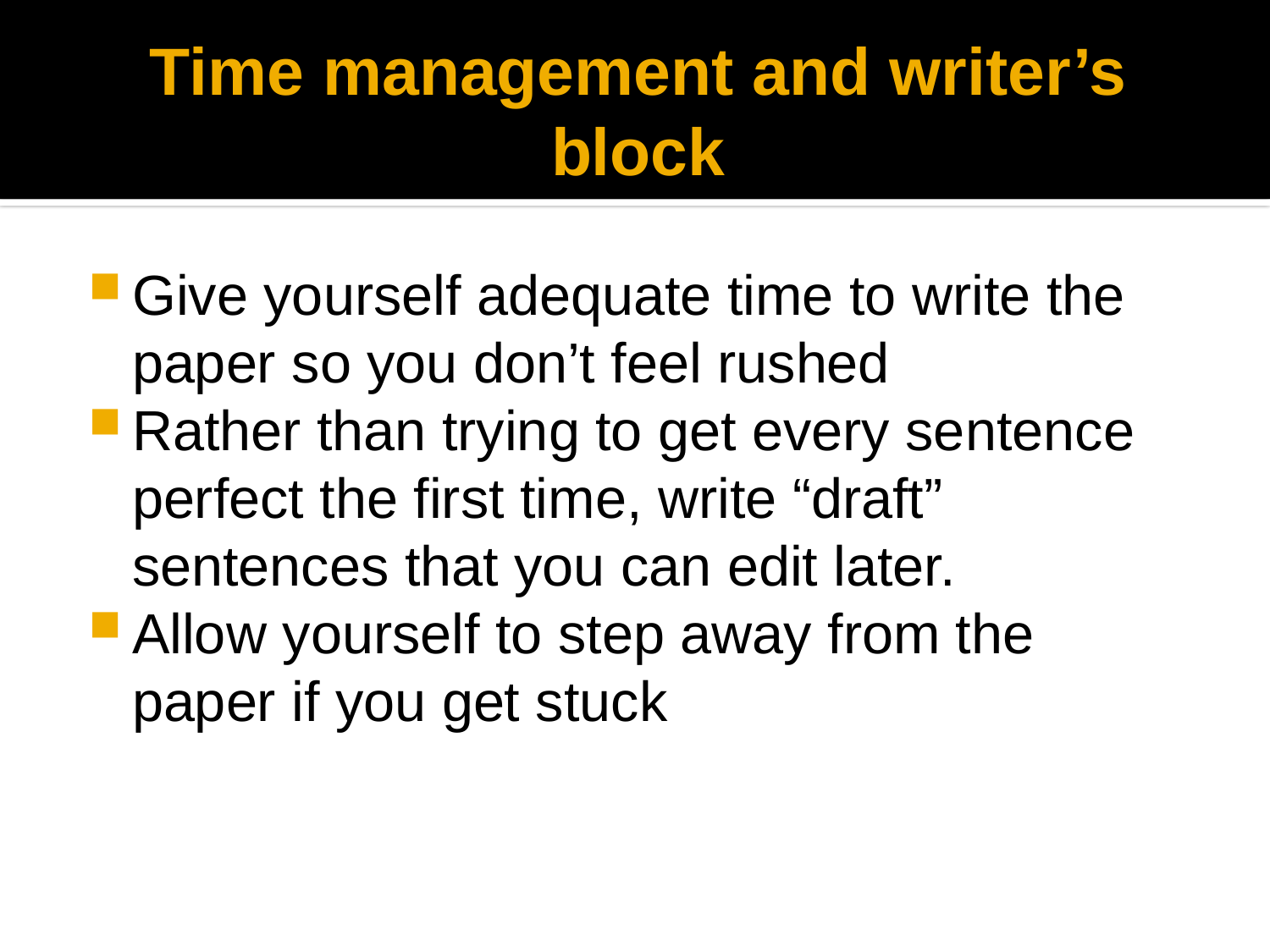

# Time management and writer’s block
Give yourself adequate time to write the paper so you don’t feel rushed
Rather than trying to get every sentence perfect the first time, write “draft” sentences that you can edit later.
Allow yourself to step away from the paper if you get stuck